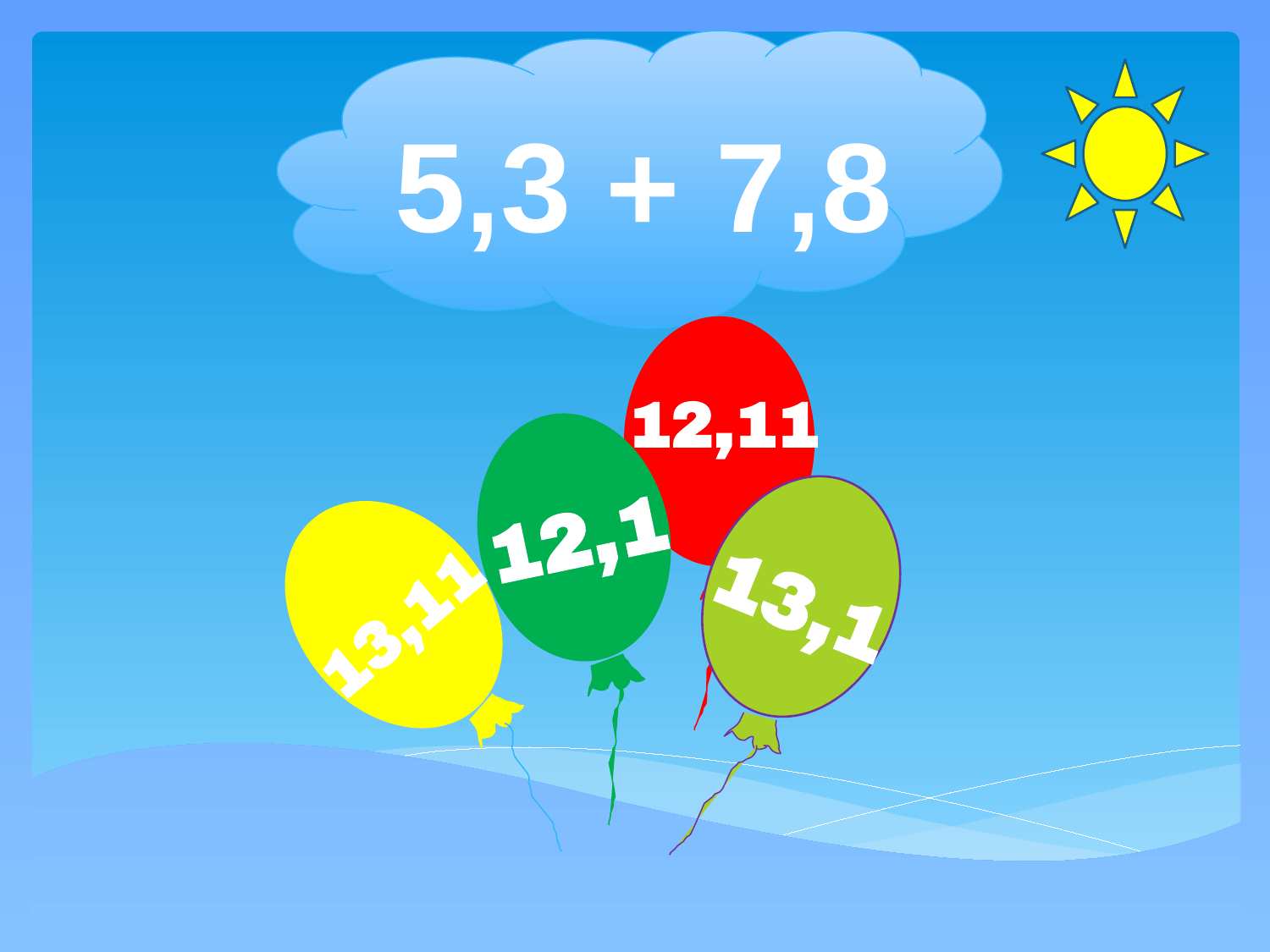

5,3 + 7,8

#

12,11

12,1

13,1

13,11